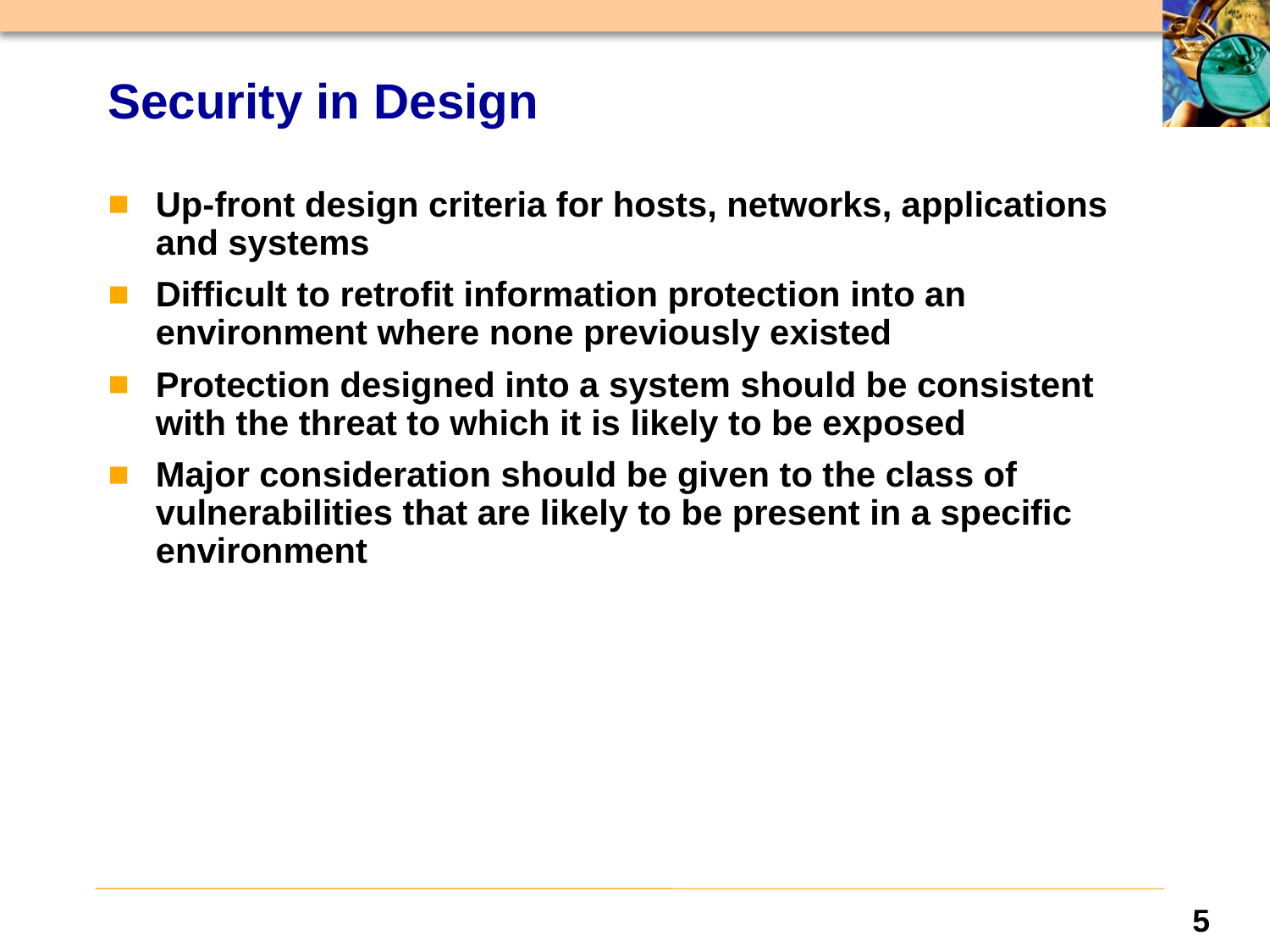

# Security in Design
Up-front design criteria for hosts, networks, applications and systems
Difficult to retrofit information protection into an environment where none previously existed
Protection designed into a system should be consistent with the threat to which it is likely to be exposed
Major consideration should be given to the class of vulnerabilities that are likely to be present in a specific environment